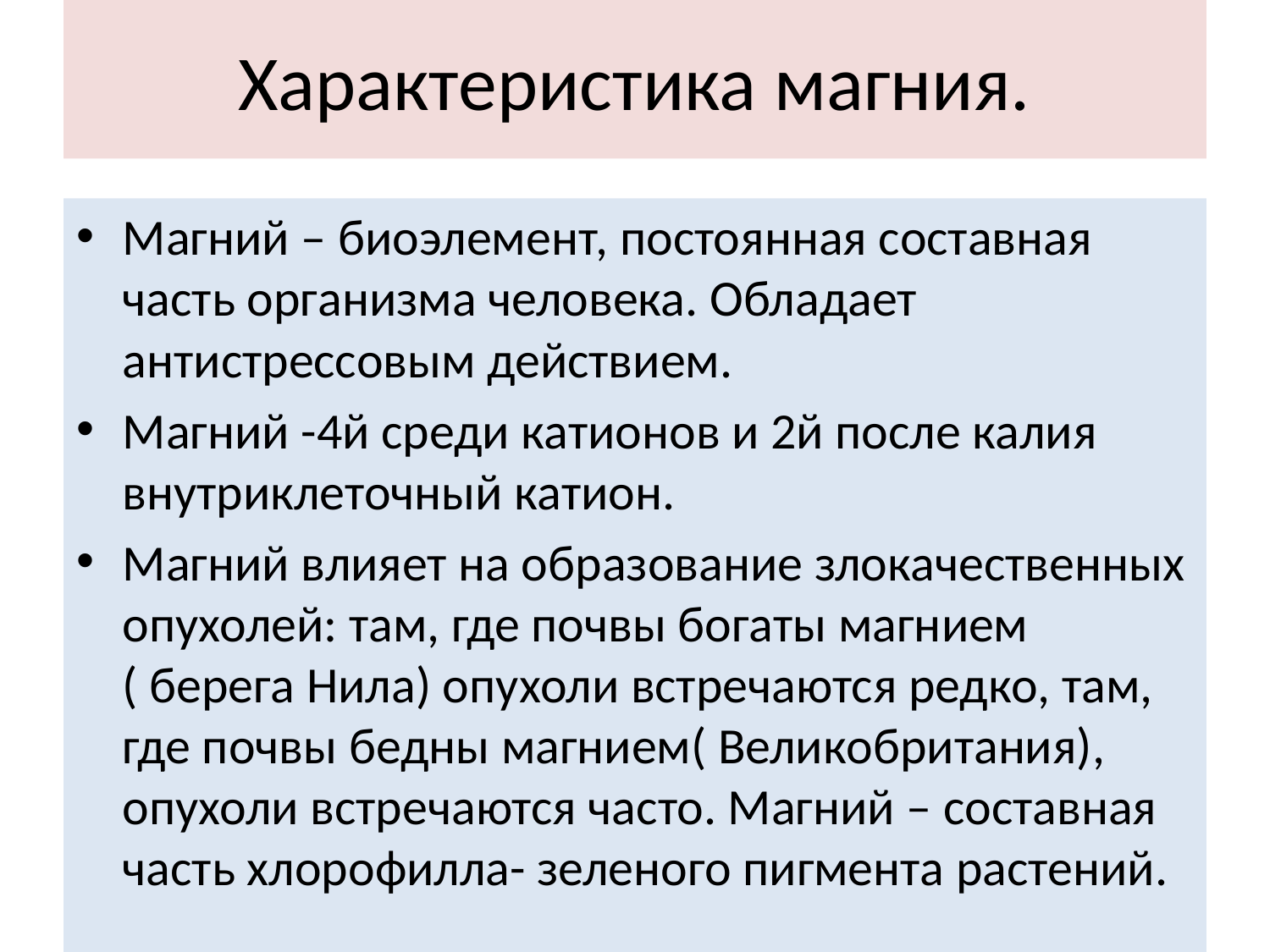

# Характеристика магния.
Магний – биоэлемент, постоянная составная часть организма человека. Обладает антистрессовым действием.
Магний -4й среди катионов и 2й после калия внутриклеточный катион.
Магний влияет на образование злокачественных опухолей: там, где почвы богаты магнием ( берега Нила) опухоли встречаются редко, там, где почвы бедны магнием( Великобритания), опухоли встречаются часто. Магний – составная часть хлорофилла- зеленого пигмента растений.